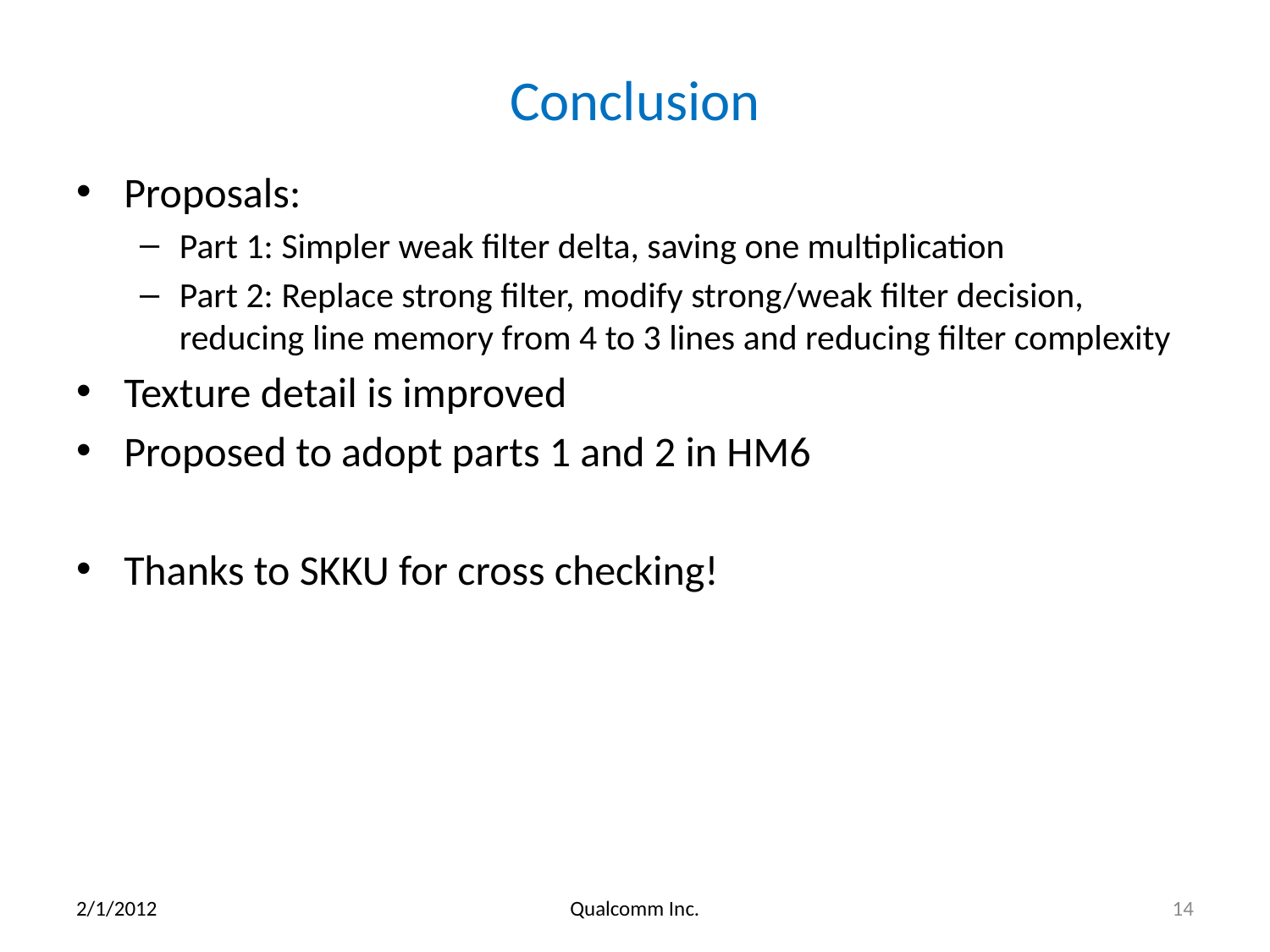

# Conclusion
Proposals:
Part 1: Simpler weak filter delta, saving one multiplication
Part 2: Replace strong filter, modify strong/weak filter decision, reducing line memory from 4 to 3 lines and reducing filter complexity
Texture detail is improved
Proposed to adopt parts 1 and 2 in HM6

Thanks to SKKU for cross checking!
2/1/2012
Qualcomm Inc.
14